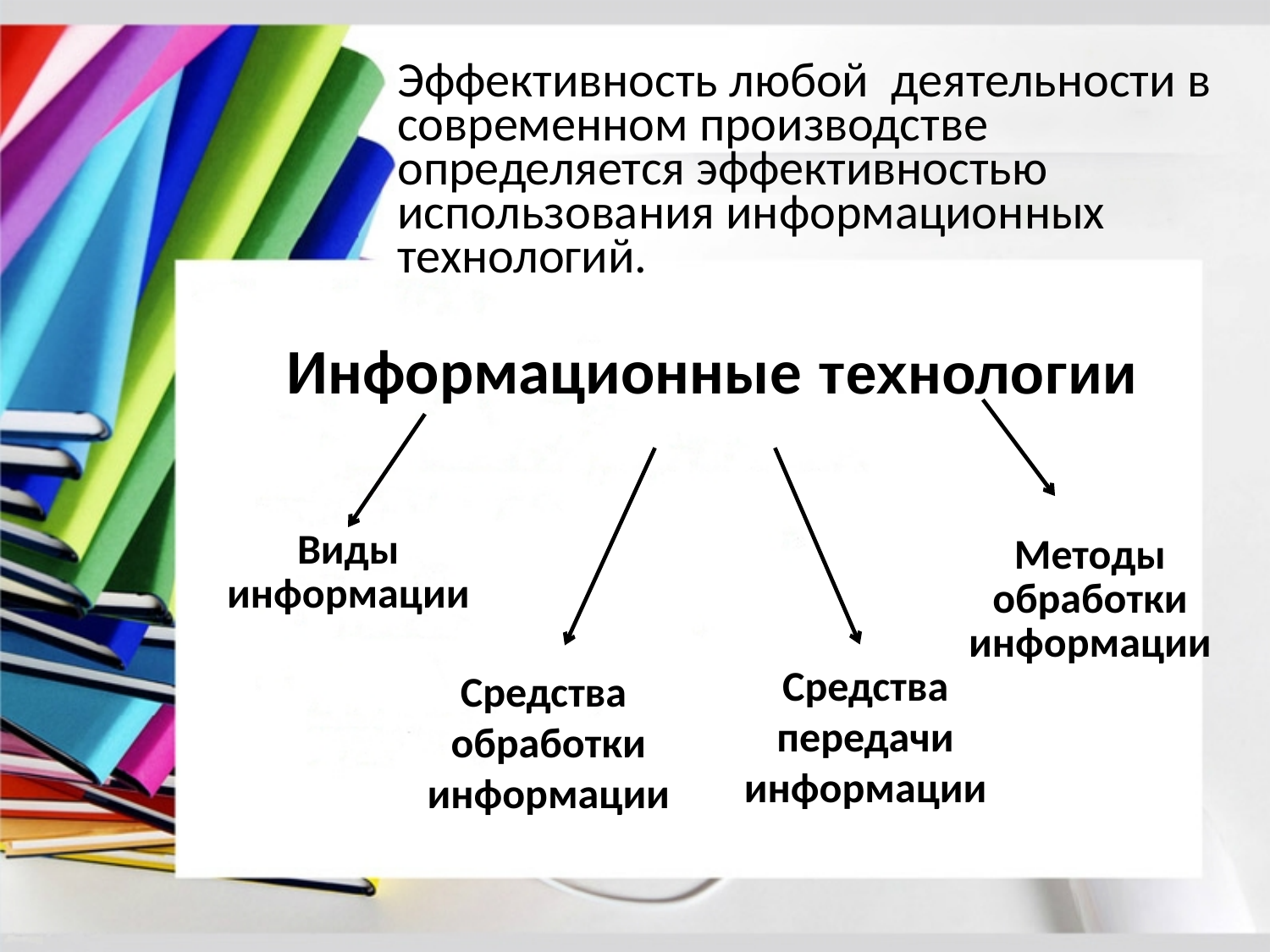

Эффективность любой  деятельности в  современном производстве определяется эффективностью использования информационных технологий.

Информационные технологии

Виды
 информации
Методы обработки информации
Средства передачи информации
Средства
обработки информации